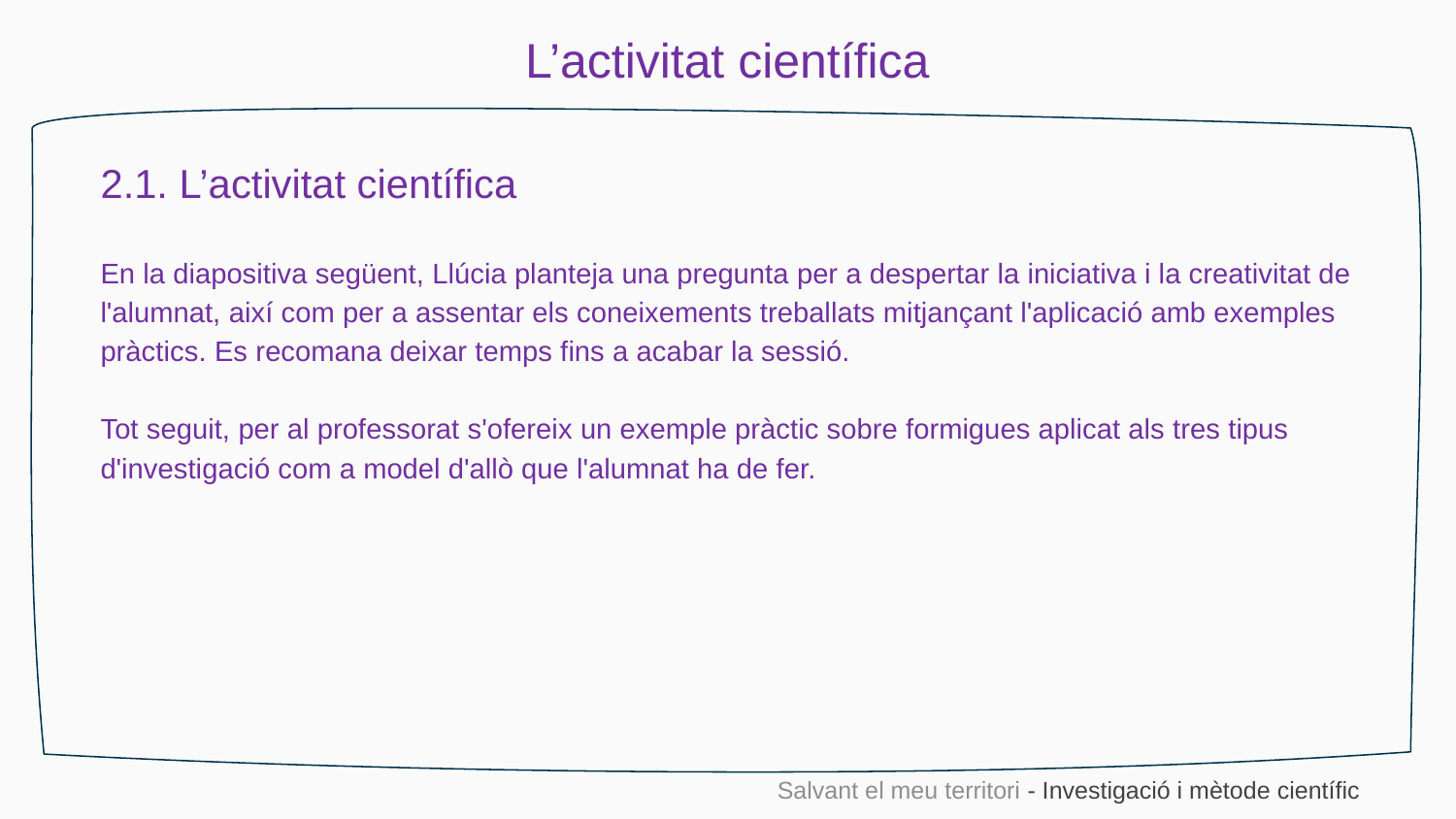

L’activitat científica

2.1. L’activitat científica

En la diapositiva següent, Llúcia planteja una pregunta per a despertar la iniciativa i la creativitat de l'alumnat, així com per a assentar els coneixements treballats mitjançant l'aplicació amb exemples pràctics. Es recomana deixar temps fins a acabar la sessió.

Tot seguit, per al professorat s'ofereix un exemple pràctic sobre formigues aplicat als tres tipus d'investigació com a model d'allò que l'alumnat ha de fer.

Salvant el meu territori - Investigació i mètode científic